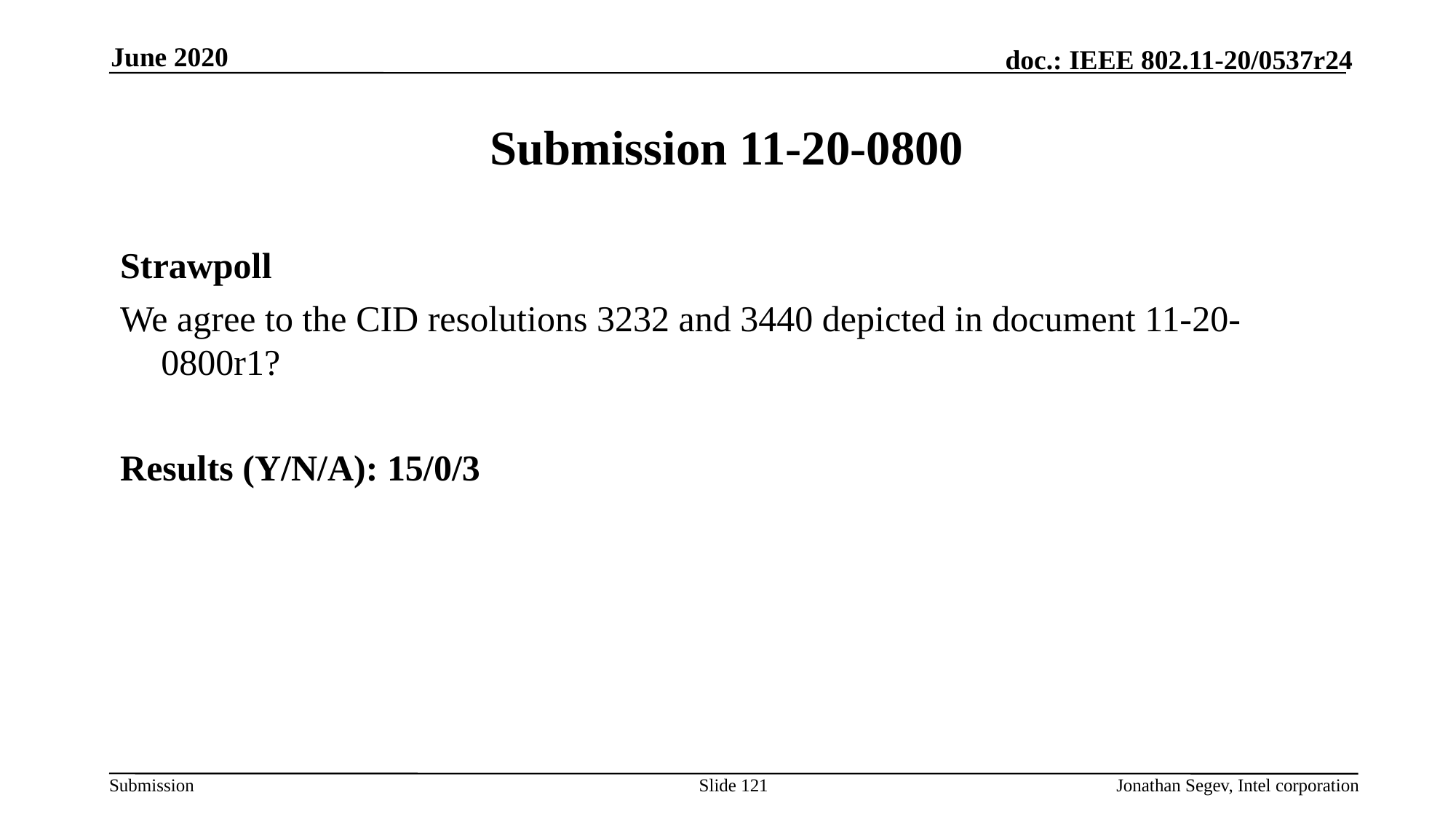

June 2020
# Submission 11-20-0800
Strawpoll
We agree to the CID resolutions 3232 and 3440 depicted in document 11-20-0800r1?

Results (Y/N/A): 15/0/3
Slide 121
Jonathan Segev, Intel corporation